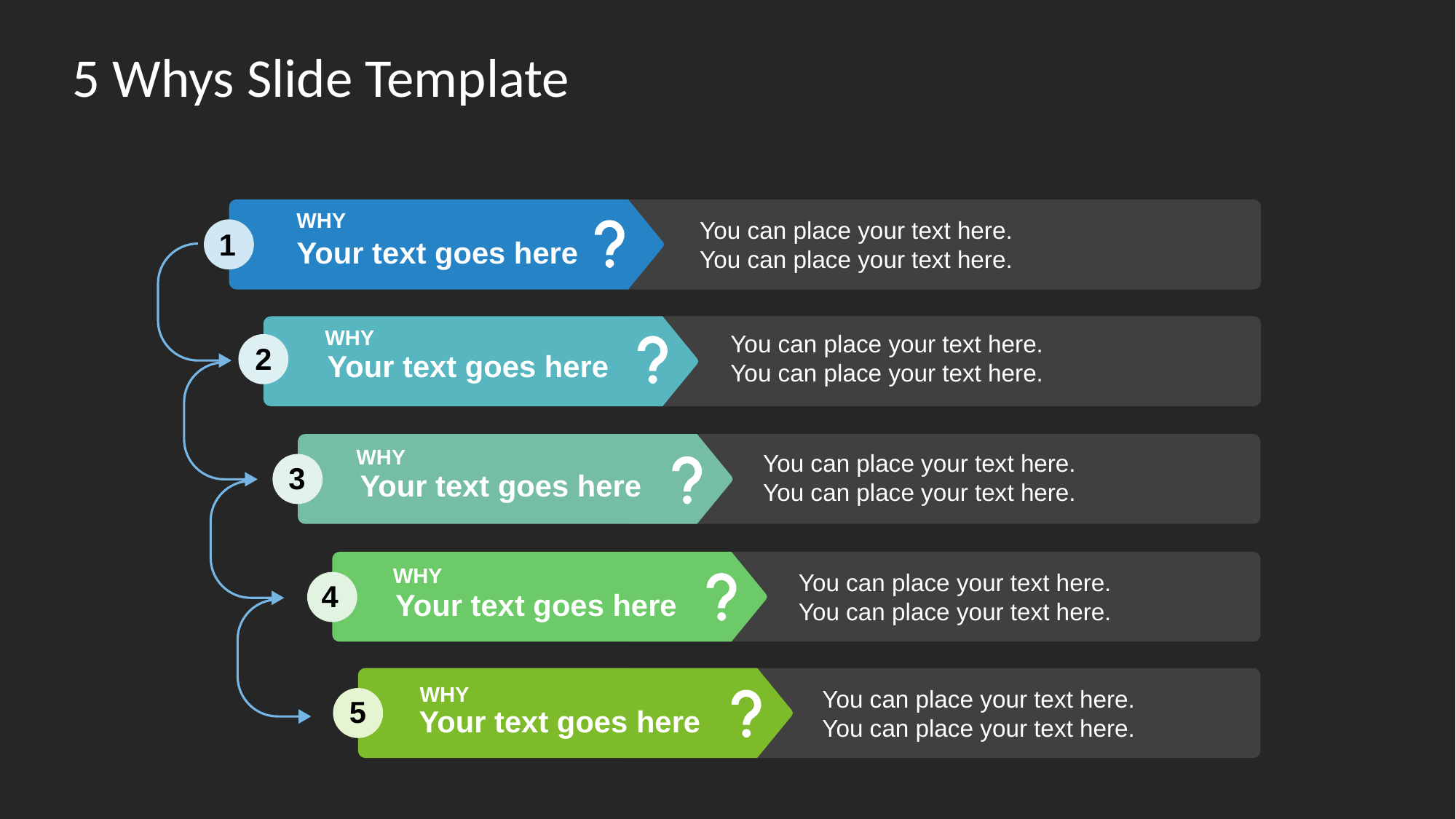

# 5 Whys Slide Template

WHY
You can place your text here.
You can place your text here.

1
Your text goes here

WHY
You can place your text here.
You can place your text here.

2

Your text goes here

WHY
You can place your text here.
You can place your text here.
3

Your text goes here

WHY
You can place your text here.
You can place your text here.
4

Your text goes here

WHY
You can place your text here.
You can place your text here.
5

Your text goes here